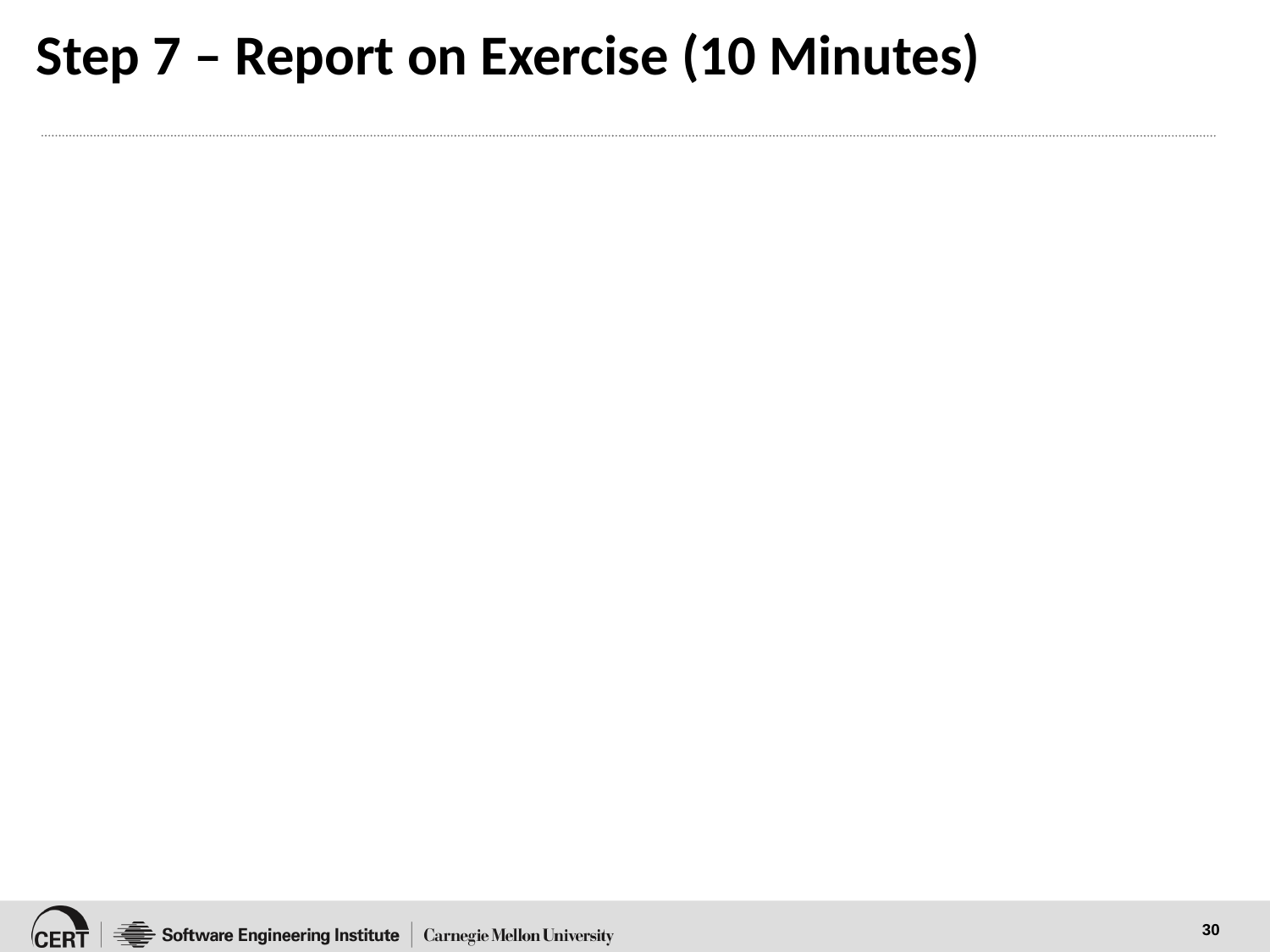

# Step 7 – Report on Exercise (10 Minutes)